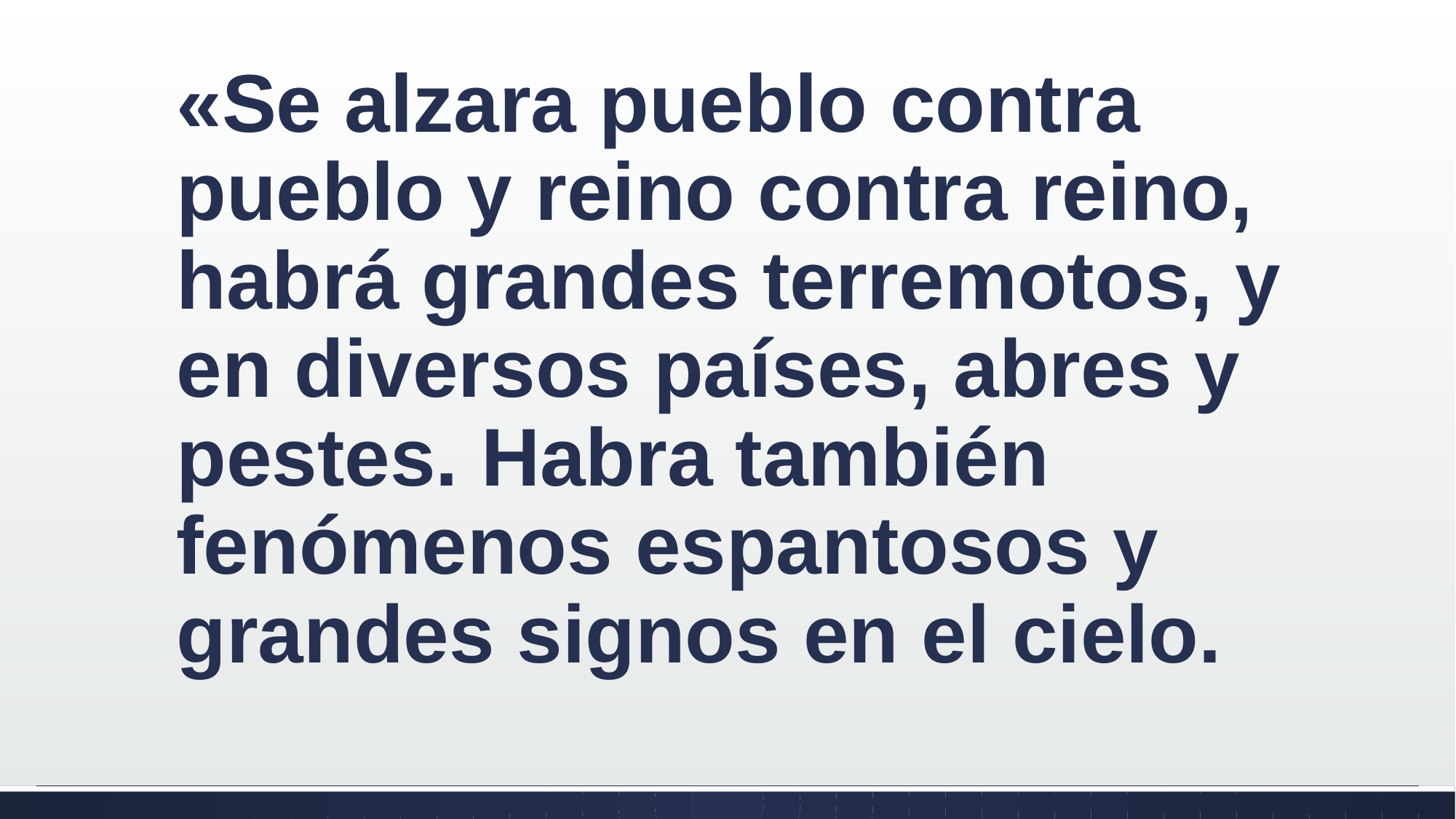

#
«Se alzara pueblo contra pueblo y reino contra reino, habrá grandes terremotos, y en diversos países, abres y pestes. Habra también fenómenos espantosos y grandes signos en el cielo.